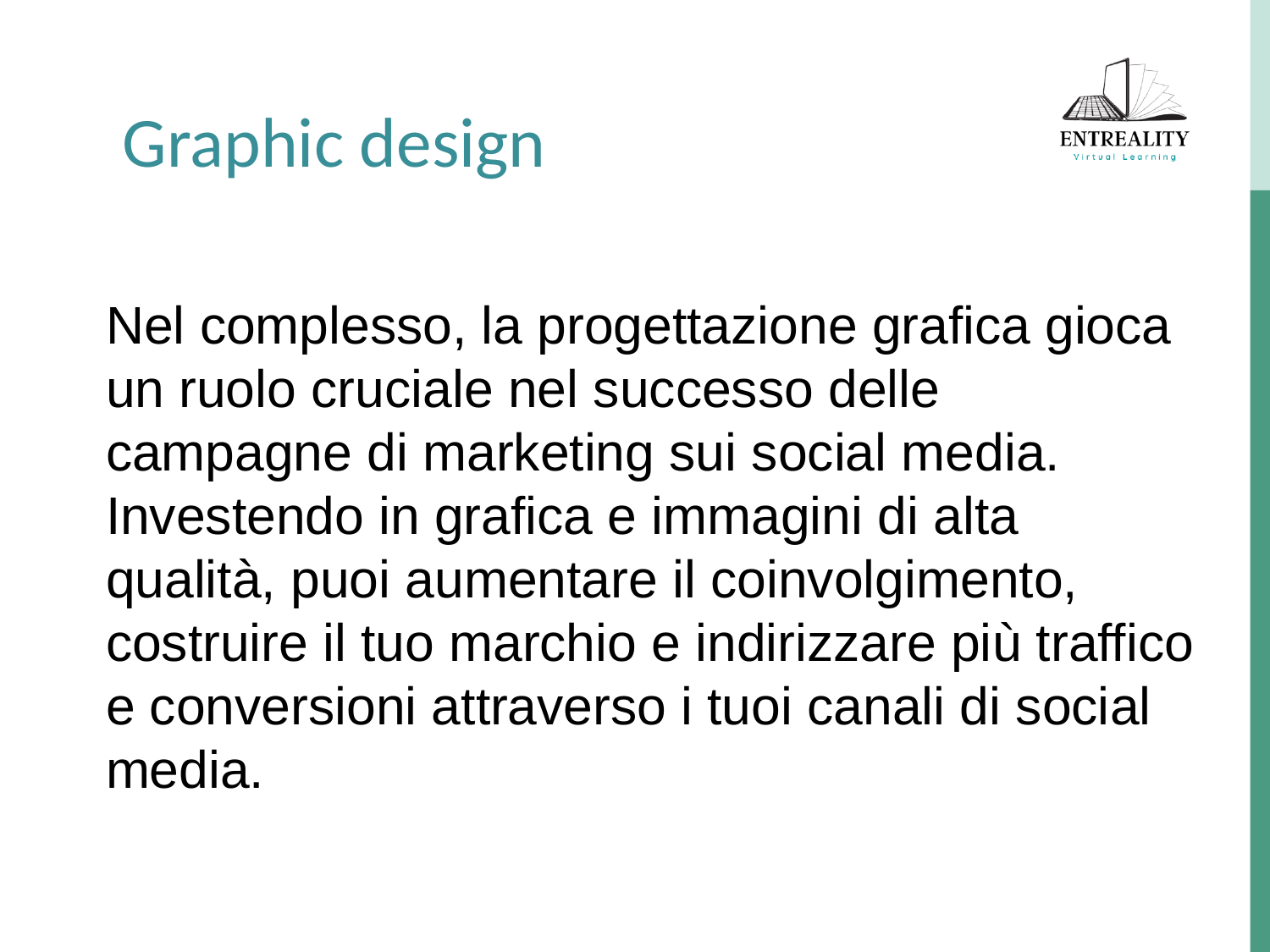

Graphic design
Nel complesso, la progettazione grafica gioca un ruolo cruciale nel successo delle campagne di marketing sui social media. Investendo in grafica e immagini di alta qualità, puoi aumentare il coinvolgimento, costruire il tuo marchio e indirizzare più traffico e conversioni attraverso i tuoi canali di social media.